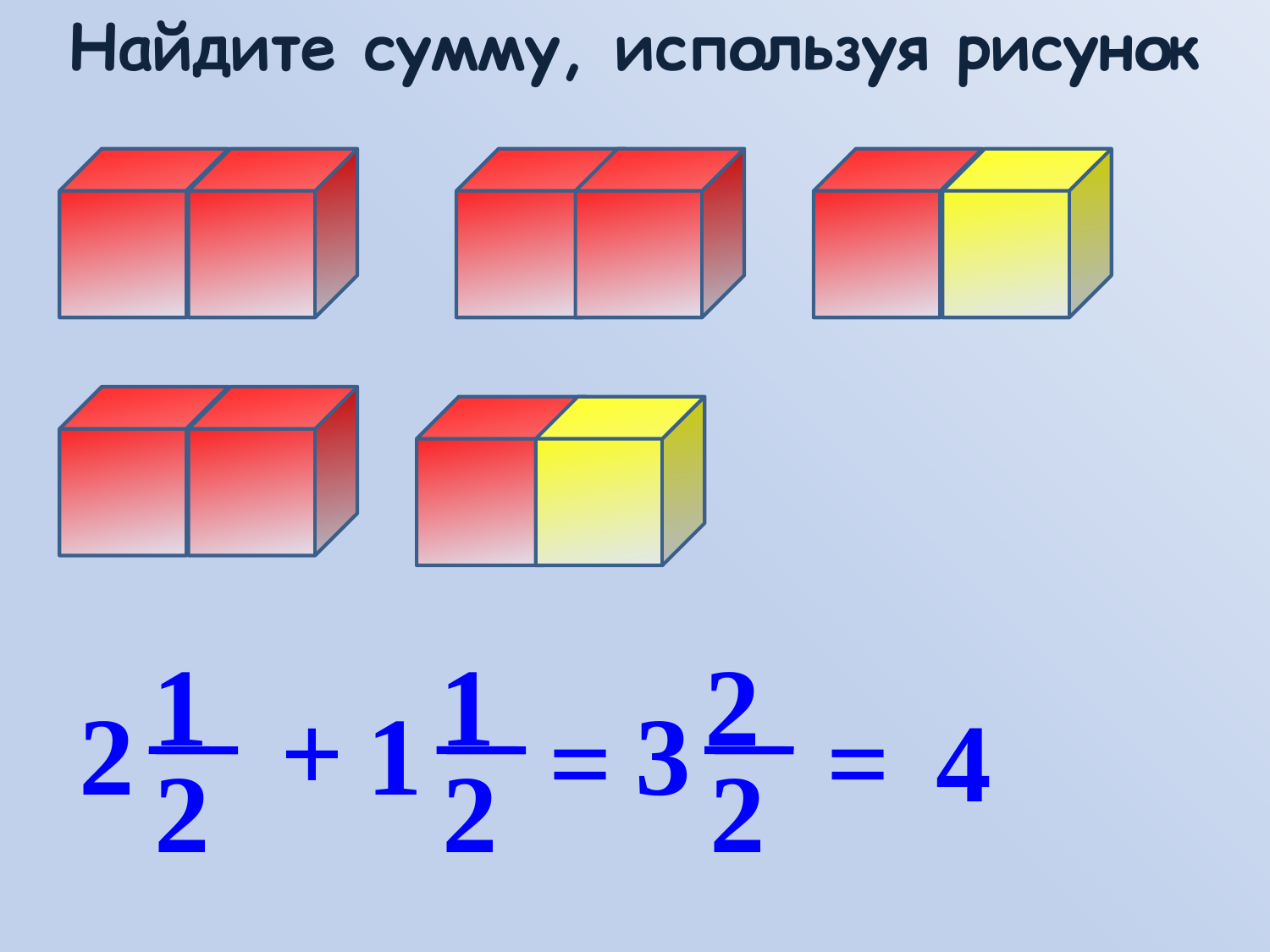

Найдите сумму, используя рисунок

1
2

1
2
2

1
2

2
+
=
=
4
3